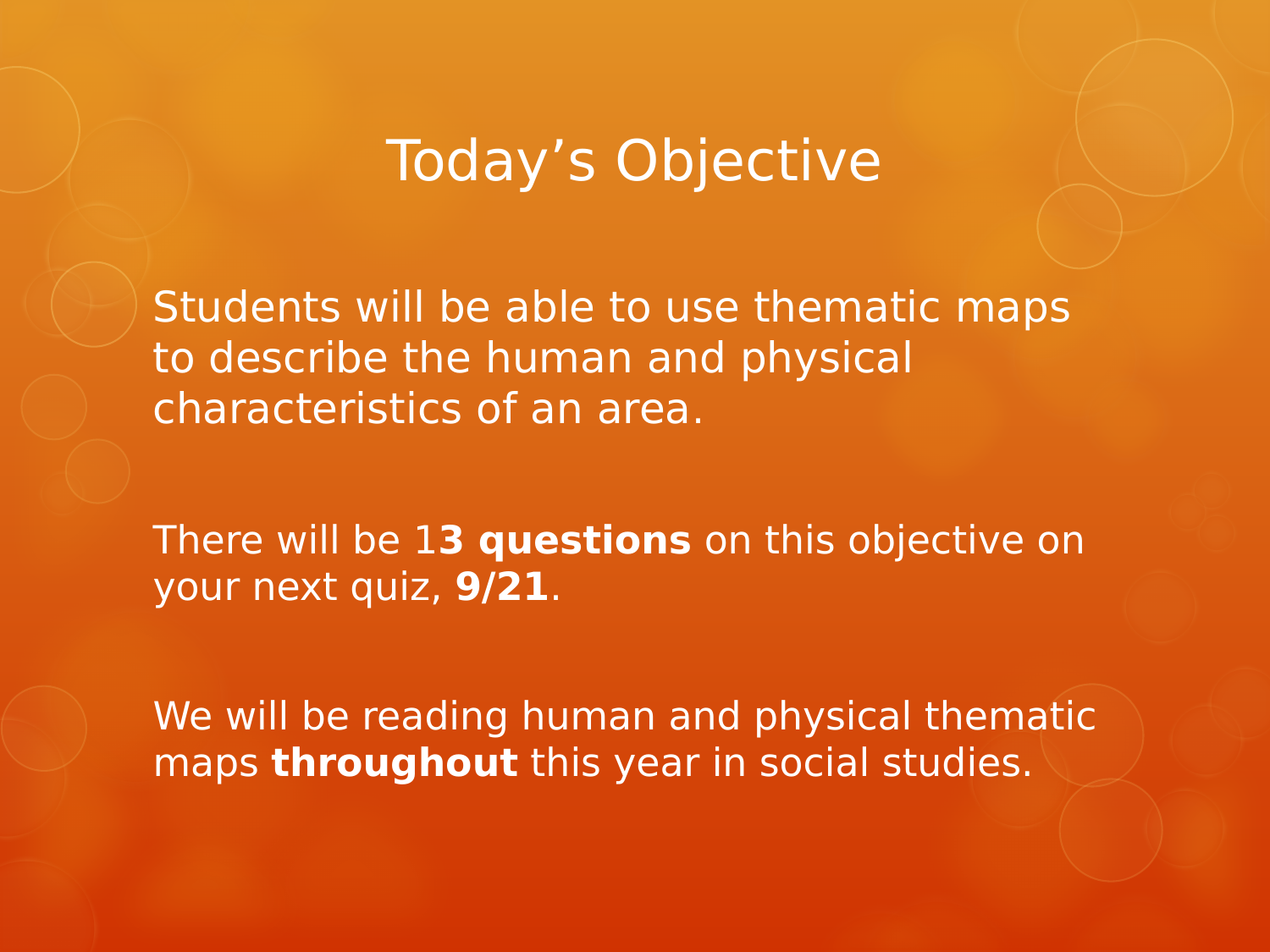

# Today’s Objective
Students will be able to use thematic maps to describe the human and physical characteristics of an area.

There will be 13 questions on this objective on your next quiz, 9/21.

We will be reading human and physical thematic maps throughout this year in social studies.